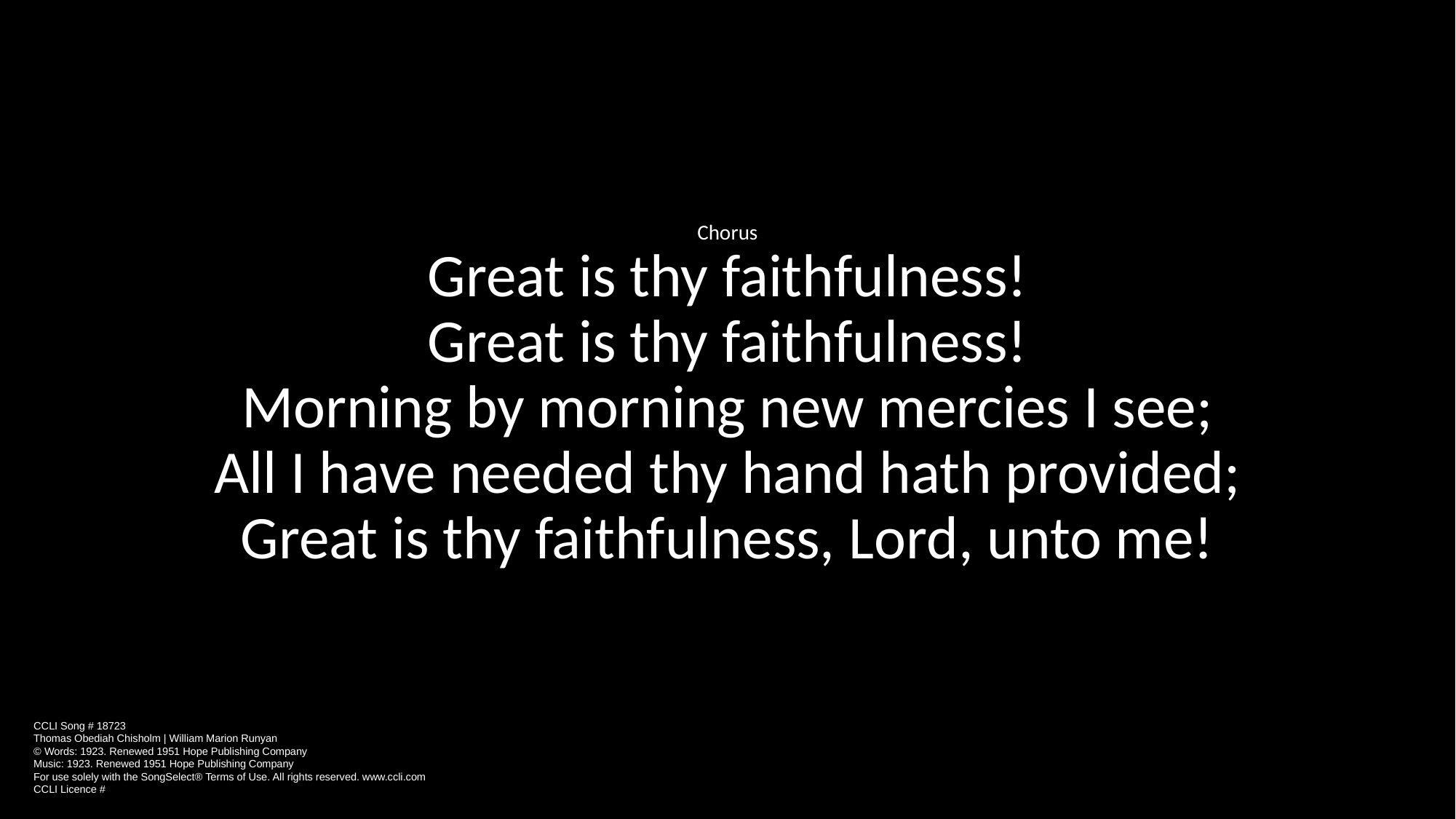

Chorus
Great is thy faithfulness!
Great is thy faithfulness!
Morning by morning new mercies I see;
All I have needed thy hand hath provided;
Great is thy faithfulness, Lord, unto me!
CCLI Song # 18723
Thomas Obediah Chisholm | William Marion Runyan
© Words: 1923. Renewed 1951 Hope Publishing Company
Music: 1923. Renewed 1951 Hope Publishing Company
For use solely with the SongSelect® Terms of Use. All rights reserved. www.ccli.com
CCLI Licence #